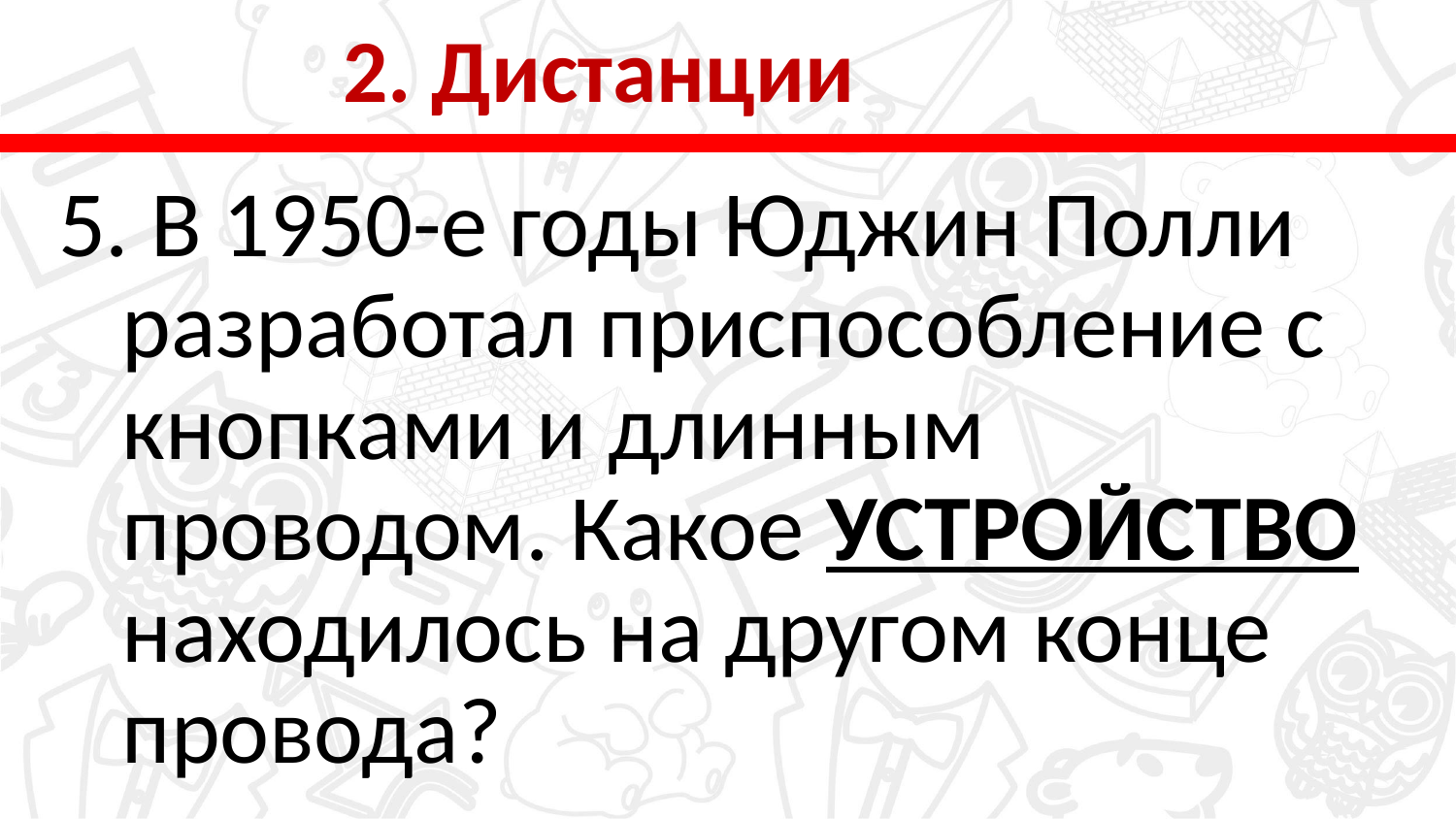

# 2. Дистанции

5. В 1950-е годы Юджин Полли разработал приспособление с кнопками и длинным проводом. Какое УСТРОЙСТВО находилось на другом конце провода?